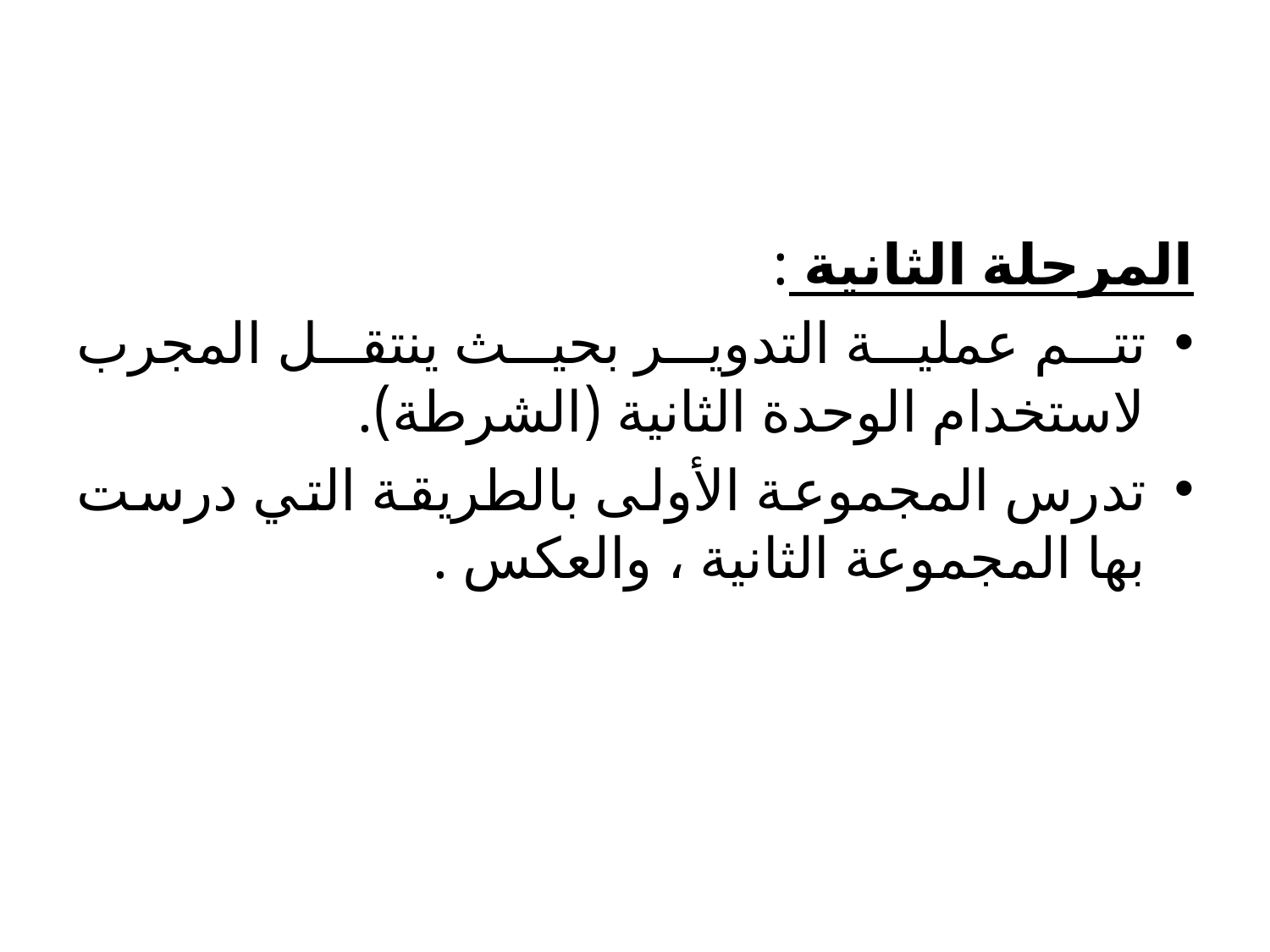

#
المرحلة الثانية :
تتم عملية التدوير بحيث ينتقل المجرب لاستخدام الوحدة الثانية (الشرطة).
تدرس المجموعة الأولى بالطريقة التي درست بها المجموعة الثانية ، والعكس .